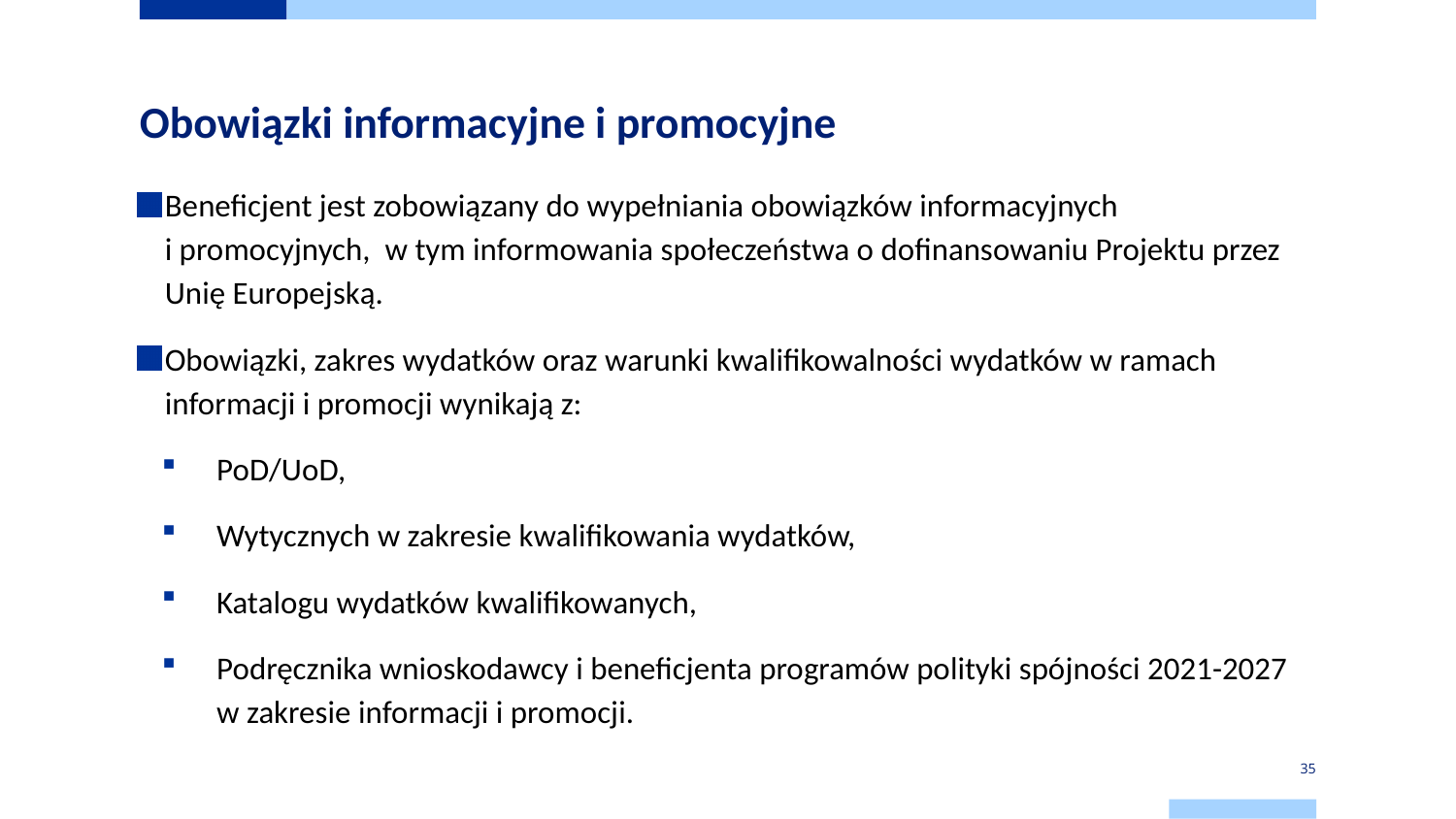

# Obowiązki informacyjne i promocyjne
Beneficjent jest zobowiązany do wypełniania obowiązków informacyjnych
i promocyjnych,  w tym informowania społeczeństwa o dofinansowaniu Projektu przez Unię Europejską.
Obowiązki, zakres wydatków oraz warunki kwalifikowalności wydatków w ramach informacji i promocji wynikają z:
PoD/UoD,
Wytycznych w zakresie kwalifikowania wydatków,
Katalogu wydatków kwalifikowanych,
Podręcznika wnioskodawcy i beneficjenta programów polityki spójności 2021-2027 w zakresie informacji i promocji.

35